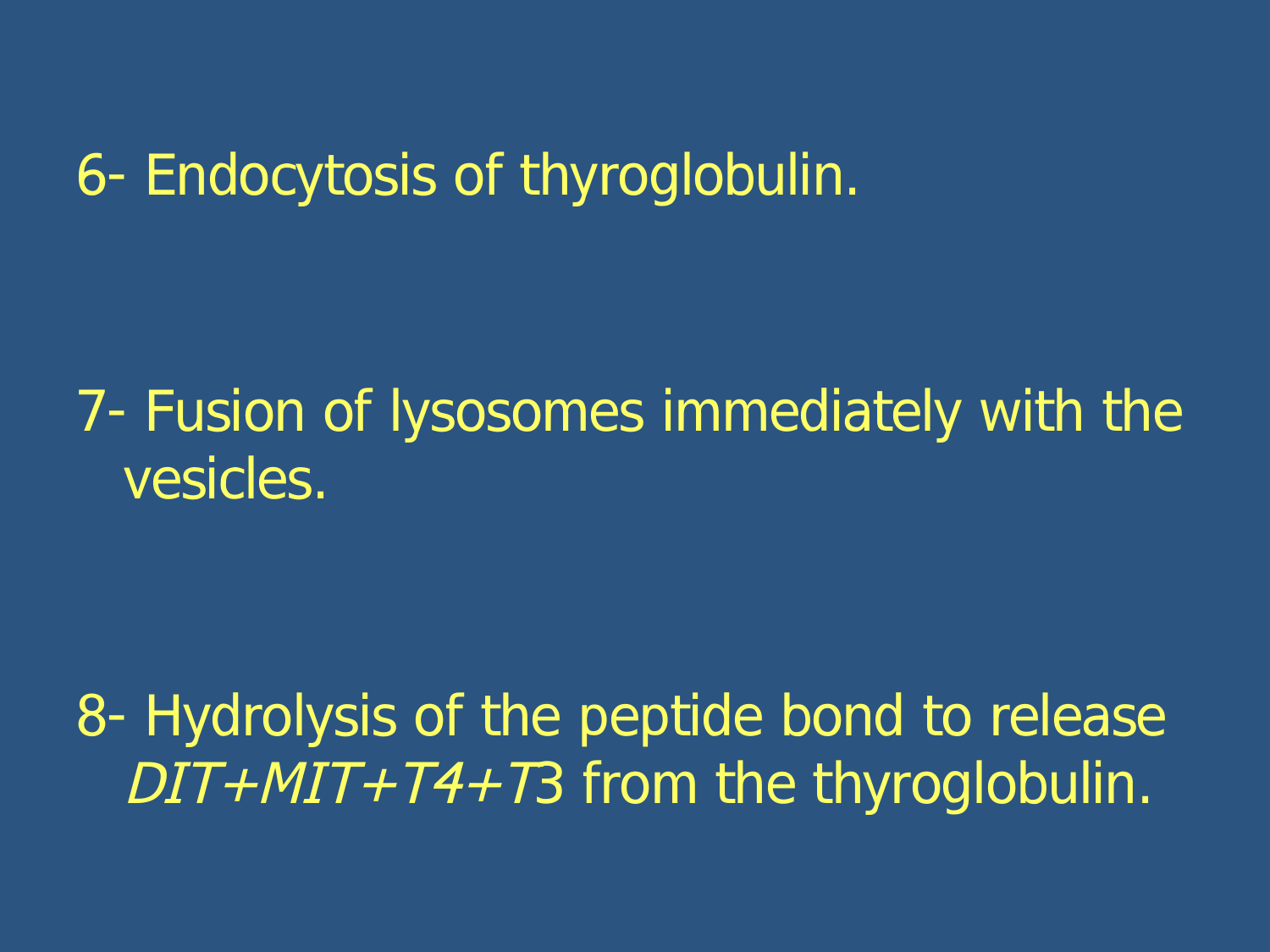

6- Endocytosis of thyroglobulin.

7- Fusion of lysosomes immediately with the vesicles.

8- Hydrolysis of the peptide bond to release DIT+MIT+T4+T3 from the thyroglobulin.